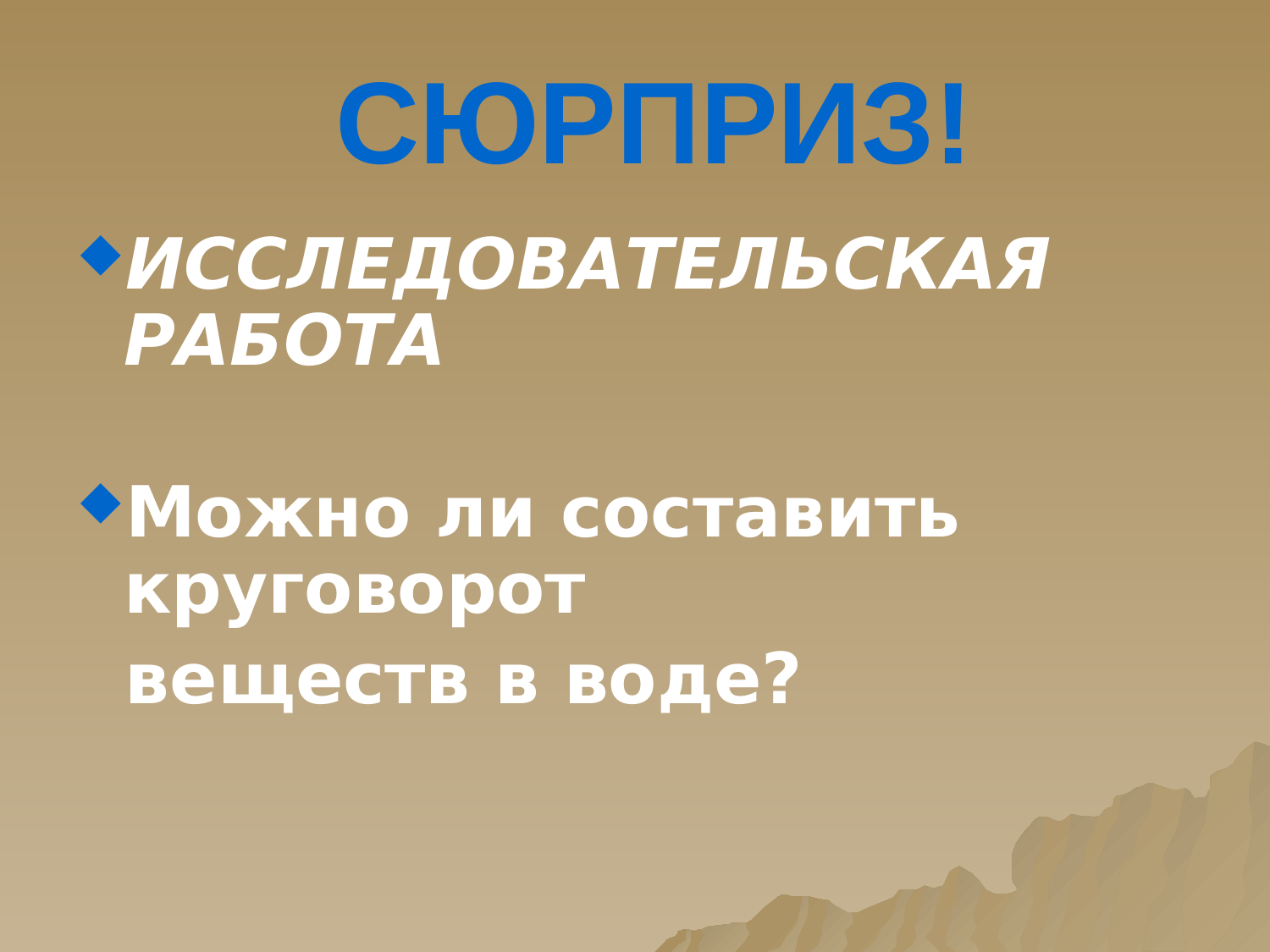

# СЮРПРИЗ!
ИССЛЕДОВАТЕЛЬСКАЯ      РАБОТА

Можно ли составить круговорот
  веществ в воде?